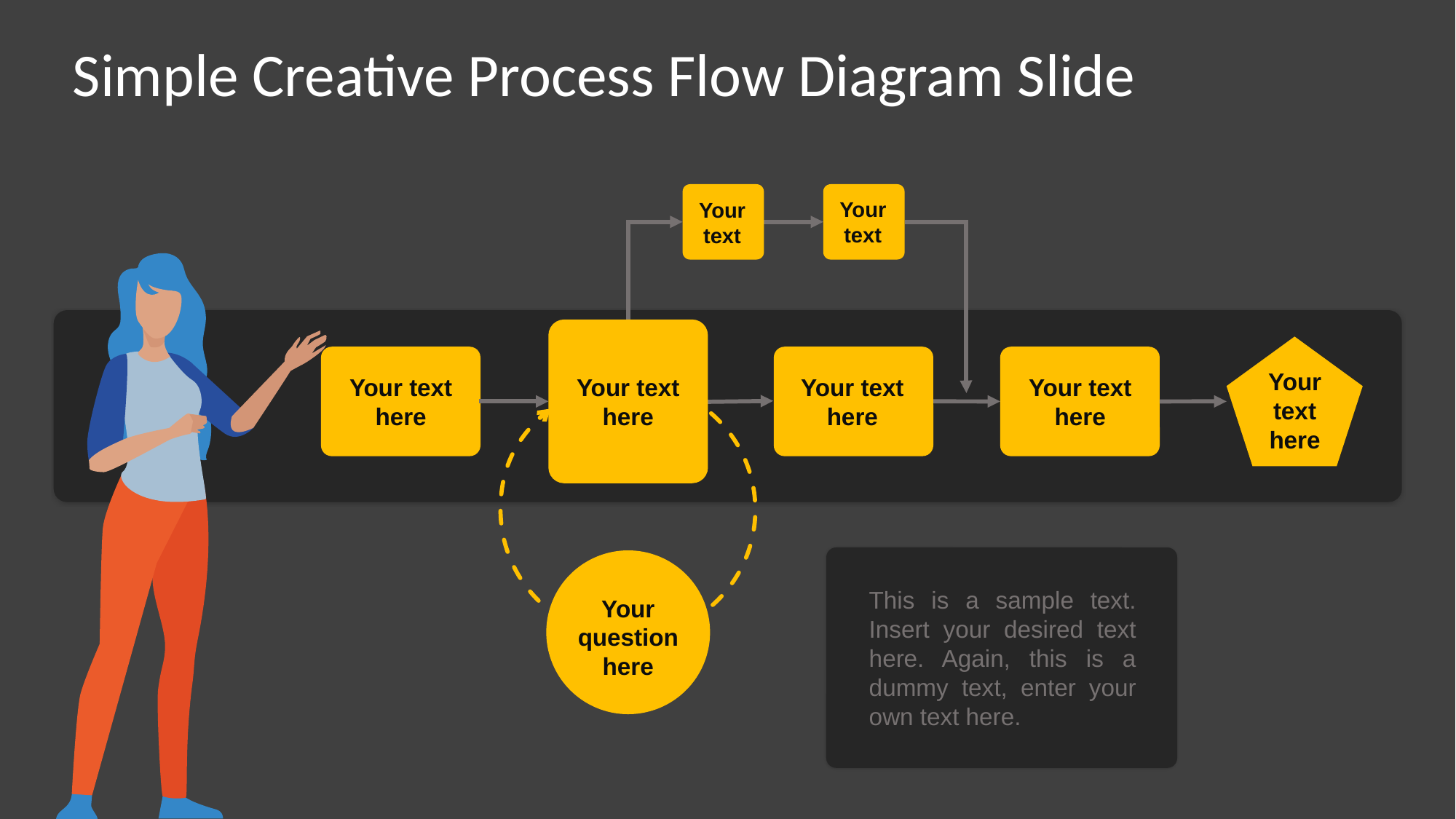

# Simple Creative Process Flow Diagram Slide

Your text
Your text

Your text here
Your text here
Your text here
Your text here
Your text here

This is a sample text. Insert your desired text here. Again, this is a dummy text, enter your own text here.
Your question here